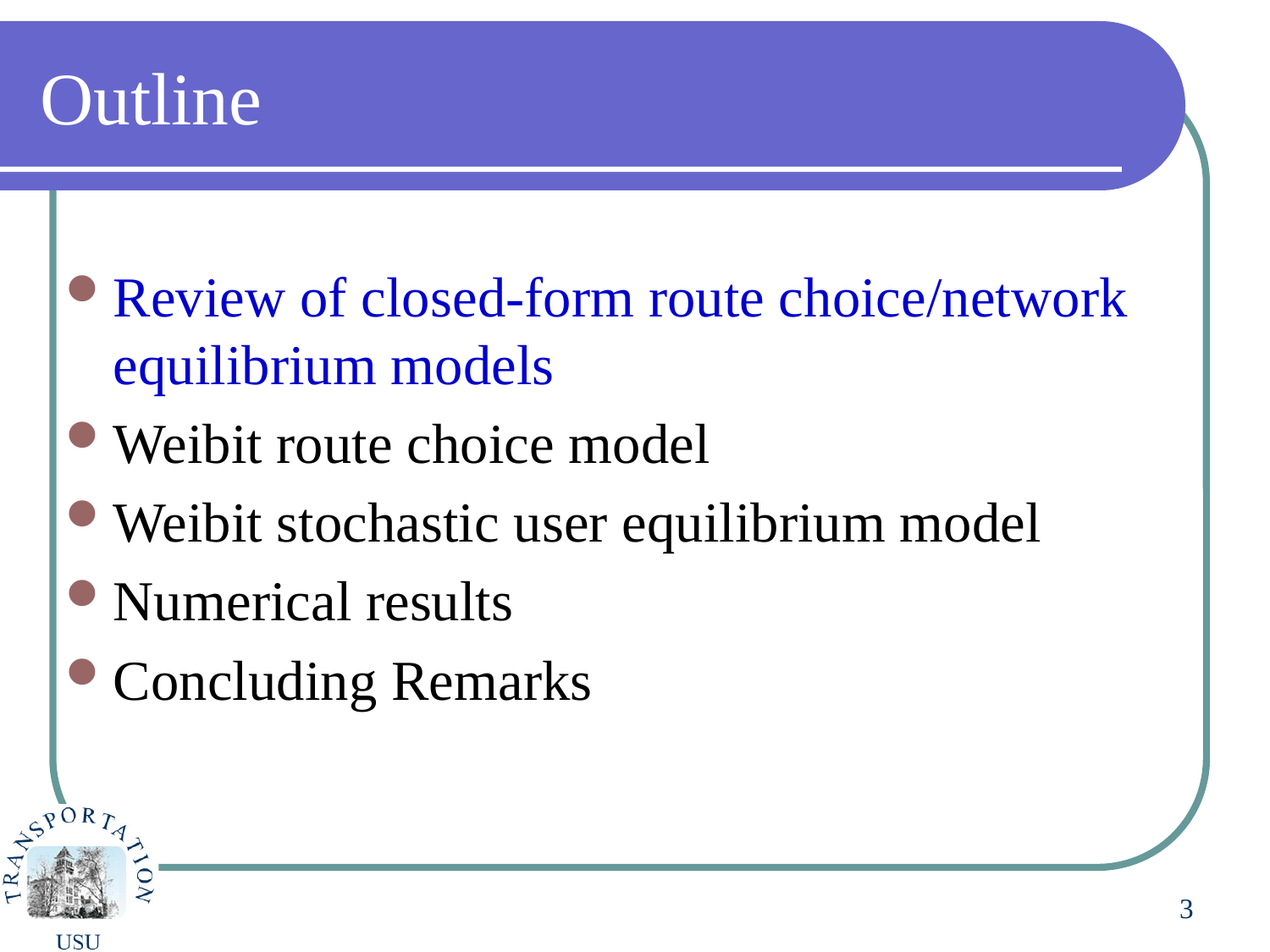

# Outline
Review of closed-form route choice/network equilibrium models
Weibit route choice model
Weibit stochastic user equilibrium model
Numerical results
Concluding Remarks
3